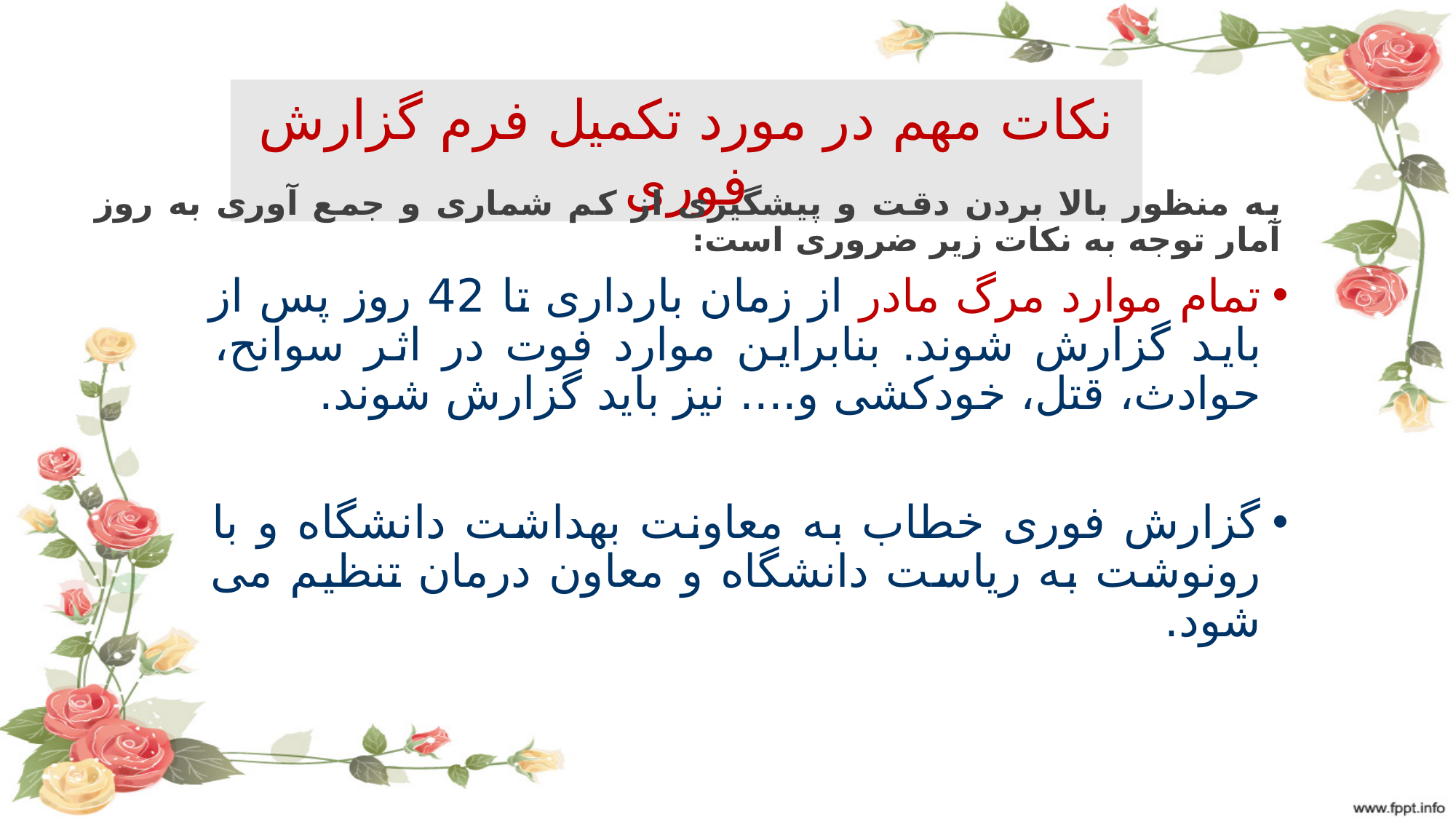

نکات مهم در مورد تکمیل فرم گزارش فوری
به منظور بالا بردن دقت و پیشگیری از کم شماری و جمع آوری به روز آمار توجه به نکات زیر ضروری است:
تمام موارد مرگ مادر از زمان بارداری تا 42 روز پس از باید گزارش شوند. بنابراین موارد فوت در اثر سوانح، حوادث، قتل، خودکشی و.... نیز باید گزارش شوند.

گزارش فوری خطاب به معاونت بهداشت دانشگاه و با رونوشت به ریاست دانشگاه و معاون درمان تنظیم می شود.